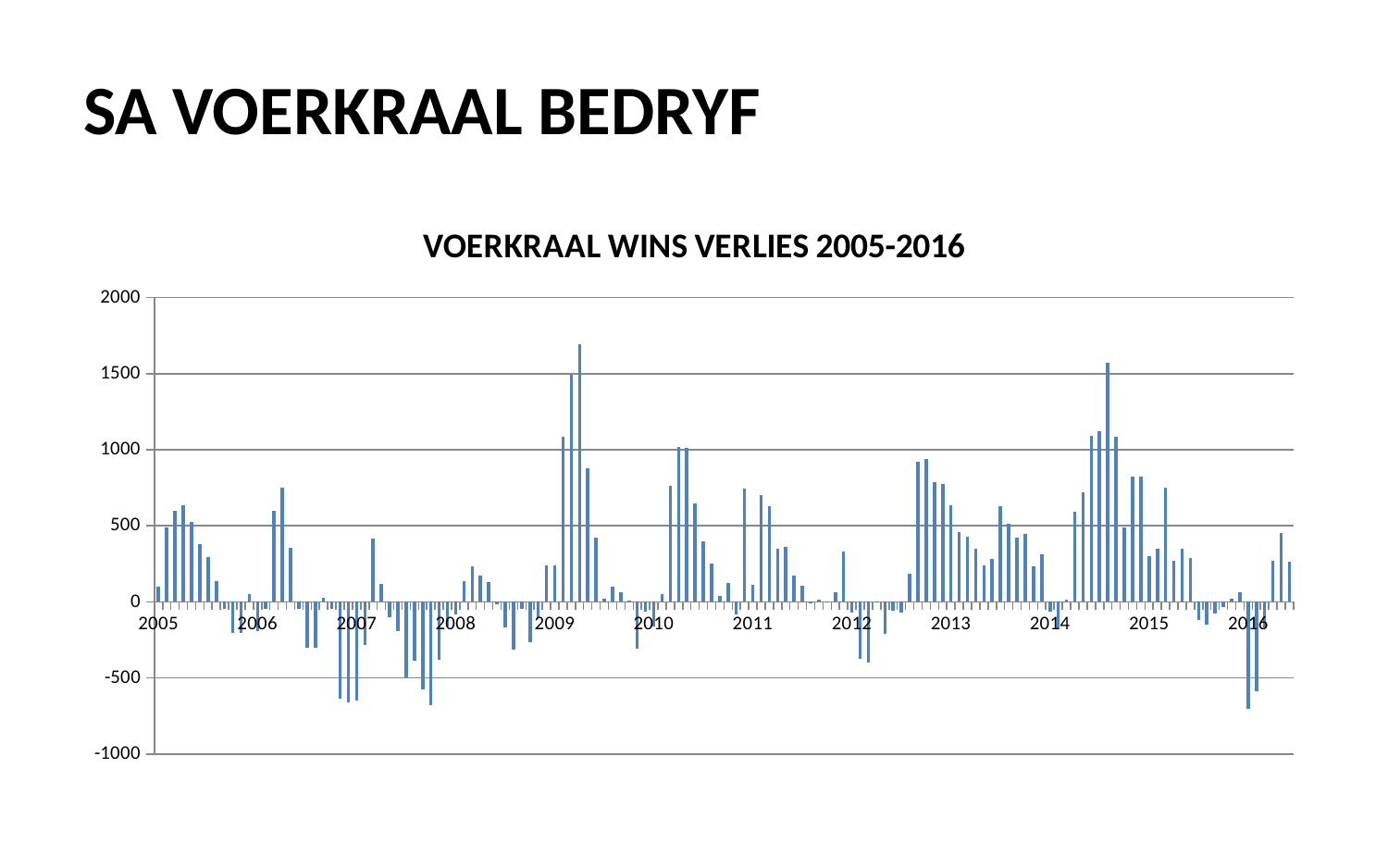

# SA VOERKRAAL BEDRYF

### Chart: VOERKRAAL WINS VERLIES 2005-2016

| Category |  |
|---|---|
| 2005 | 100.56439999999975 |
|  | 488.3607999999995 |
|  | 598.5708500000001 |
|  | 635.0367637499999 |
|  | 526.3357534437505 |
|  | 381.83362970471853 |
|  | 292.2014015719301 |
|  | 136.39807648566375 |
|  | -43.562939726974946 |
|  | -205.60664286662632 |
|  | -204.81923037638808 |
|  | 51.15729864334753 |
| 2006 | -189.54965658010042 |
|  | -46.43469850683323 |
|  | 601.2963687003612 |
|  | 748.6549391605904 |
|  | 358.3070052592875 |
|  | -47.46264236749357 |
|  | -299.15281484893967 |
|  | -298.851125095488 |
|  | 24.870612185007303 |
|  | -48.08721952903579 |
|  | -635.6368385893984 |
|  | -660.4190651946892 |
| 2007 | -645.798321407131 |
|  | -282.4994311694991 |
|  | 416.8239796777689 |
|  | 119.09048337930471 |
|  | -99.94174975262376 |
|  | -194.45995135569774 |
|  | -493.3311550353301 |
|  | -387.84279638258977 |
|  | -574.2207129923072 |
|  | -680.6421444813504 |
|  | -380.48133250707997 |
|  | -162.0707207859723 |
| 2008 | -84.92995511242134 |
|  | 135.42991662227178 |
|  | 232.91844441074136 |
|  | 175.50957611020567 |
|  | 130.78325742294328 |
|  | -14.530768123434427 |
|  | -170.68495919587986 |
|  | -312.75337667600525 |
|  | -46.06868368037249 |
|  | -265.22554558097 |
|  | -106.04823002589455 |
|  | 237.89719303978654 |
| 2009 | 242.6506513529548 |
|  | 1084.1980703111676 |
|  | 1494.3115729511865 |
|  | 1691.9936799272891 |
|  | 879.1217094893882 |
|  | 425.10497746091914 |
|  | 21.43319721655189 |
|  | 98.53787965964239 |
|  | 66.21413319952262 |
|  | 5.823263728515485 |
|  | -309.7474254012159 |
|  | -67.0922334010802 |
| 2010 | -161.06506206967242 |
|  | 50.48398418337729 |
|  | 762.3941983133245 |
|  | 1017.2140706160144 |
|  | 1015.1960887033265 |
|  | 648.4331374784178 |
|  | 399.8624991107017 |
|  | 253.09845301059613 |
|  | 37.666475804033325 |
|  | 123.33844130671878 |
|  | -80.67397950184295 |
|  | 744.8780814953998 |
| 2011 | 110.76828952657797 |
|  | 700.5575069041479 |
|  | 627.0143929979067 |
|  | 348.6928042077252 |
|  | 358.5171939360416 |
|  | 173.95001256007072 |
|  | 104.16630740376604 |
|  | -8.987477290513198 |
|  | 11.85289960942282 |
|  | 1.9398760967251292 |
|  | 66.54328699635516 |
|  | 331.6977639356737 |
| 2012 | -69.21726468526685 |
|  | -371.743773723716 |
|  | -400.819941324512 |
|  | -2.178948950630911 |
|  | -211.34478141407726 |
|  | -57.82502690702586 |
|  | -70.78907703329878 |
|  | 184.40647315987826 |
|  | 922.5944251498058 |
|  | 936.7409769059232 |
|  | 790.02392285713 |
|  | 774.6290538587546 |
| 2013 | 634.4227571592601 |
|  | 461.184016366582 |
|  | 430.18381141415466 |
|  | 351.5449185266252 |
|  | 238.37651018520955 |
|  | 282.8945550927483 |
|  | 631.7188181383899 |
|  | 514.4966603619605 |
|  | 419.58423891797975 |
|  | 448.00330703932013 |
|  | 234.95041400053196 |
|  | 313.75030508081363 |
| 2014 | -64.28647847340108 |
|  | -182.86039948618418 |
|  | 16.981475109767416 |
|  | 590.7924742346313 |
|  | 718.7435226226098 |
|  | 1091.4263407827002 |
|  | 1124.1606449590581 |
|  | 1570.6837470910232 |
|  | 1083.4387547727183 |
|  | 487.6291712122911 |
|  | 822.6390951907088 |
|  | 823.1472210202483 |
| 2015 | 301.708238502466 |
|  | 347.51563288587386 |
|  | 749.3310848231031 |
|  | 273.0774703277475 |
|  | 351.709860730718 |
|  | 290.01852263622095 |
|  | -117.33588212273389 |
|  | -150.6920965292029 |
|  | -74.01046842766482 |
|  | -31.072350569775153 |
|  | 20.917499339404458 |
|  | 62.09971859475263 |
| 2016 | -704.028460556041 |
|  | -585.2314109600266 |
|  | -166.41271060703912 |
|  | 270.0072573217876 |
|  | 454.10230440507803 |
|  | 263.1068369317509 |